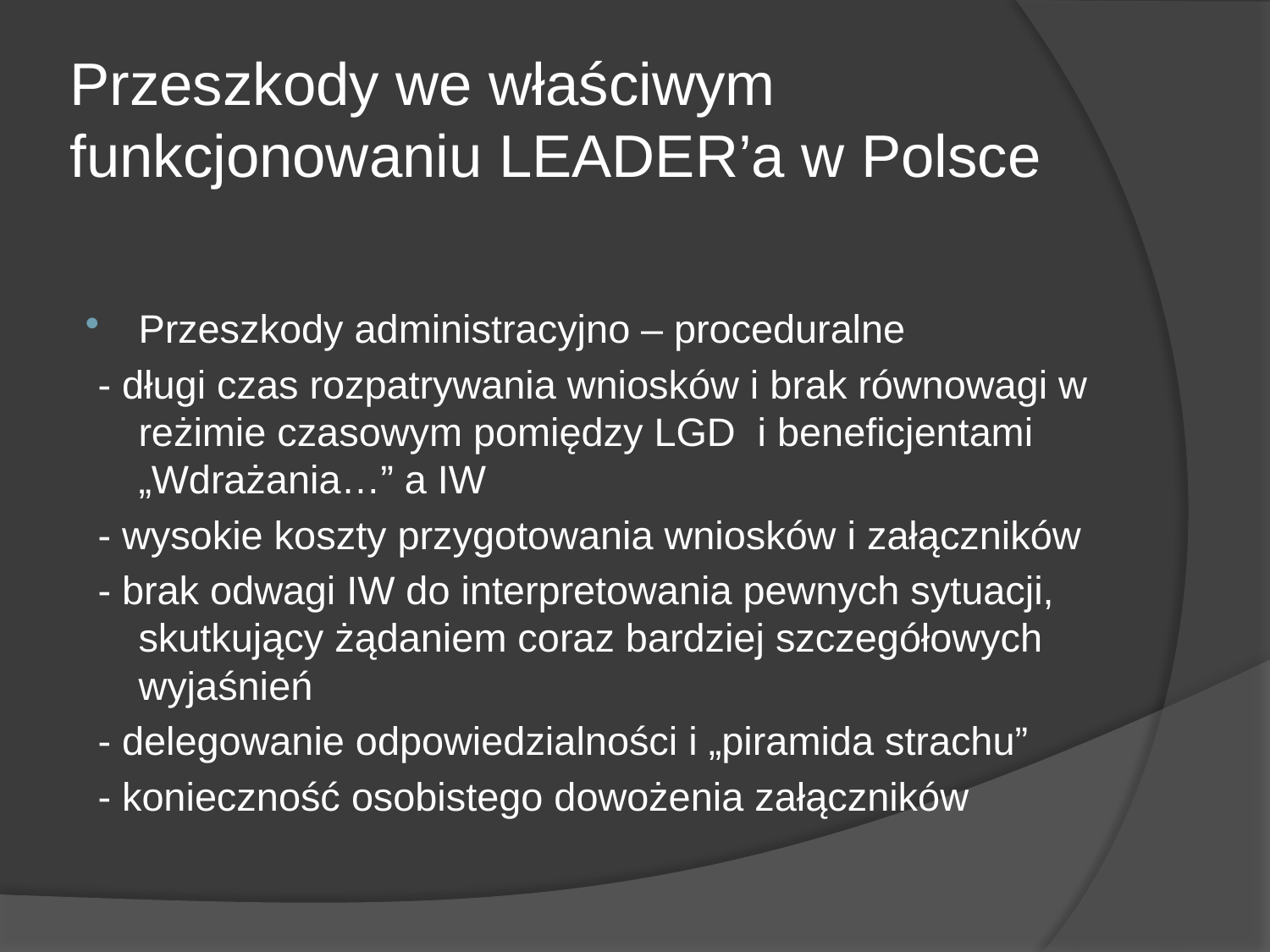

# Przeszkody we właściwym funkcjonowaniu LEADER’a w Polsce
Przeszkody administracyjno – proceduralne
 - długi czas rozpatrywania wniosków i brak równowagi w reżimie czasowym pomiędzy LGD  i beneficjentami „Wdrażania…” a IW
 - wysokie koszty przygotowania wniosków i załączników
 - brak odwagi IW do interpretowania pewnych sytuacji, skutkujący żądaniem coraz bardziej szczegółowych wyjaśnień
 - delegowanie odpowiedzialności i „piramida strachu”
 - konieczność osobistego dowożenia załączników